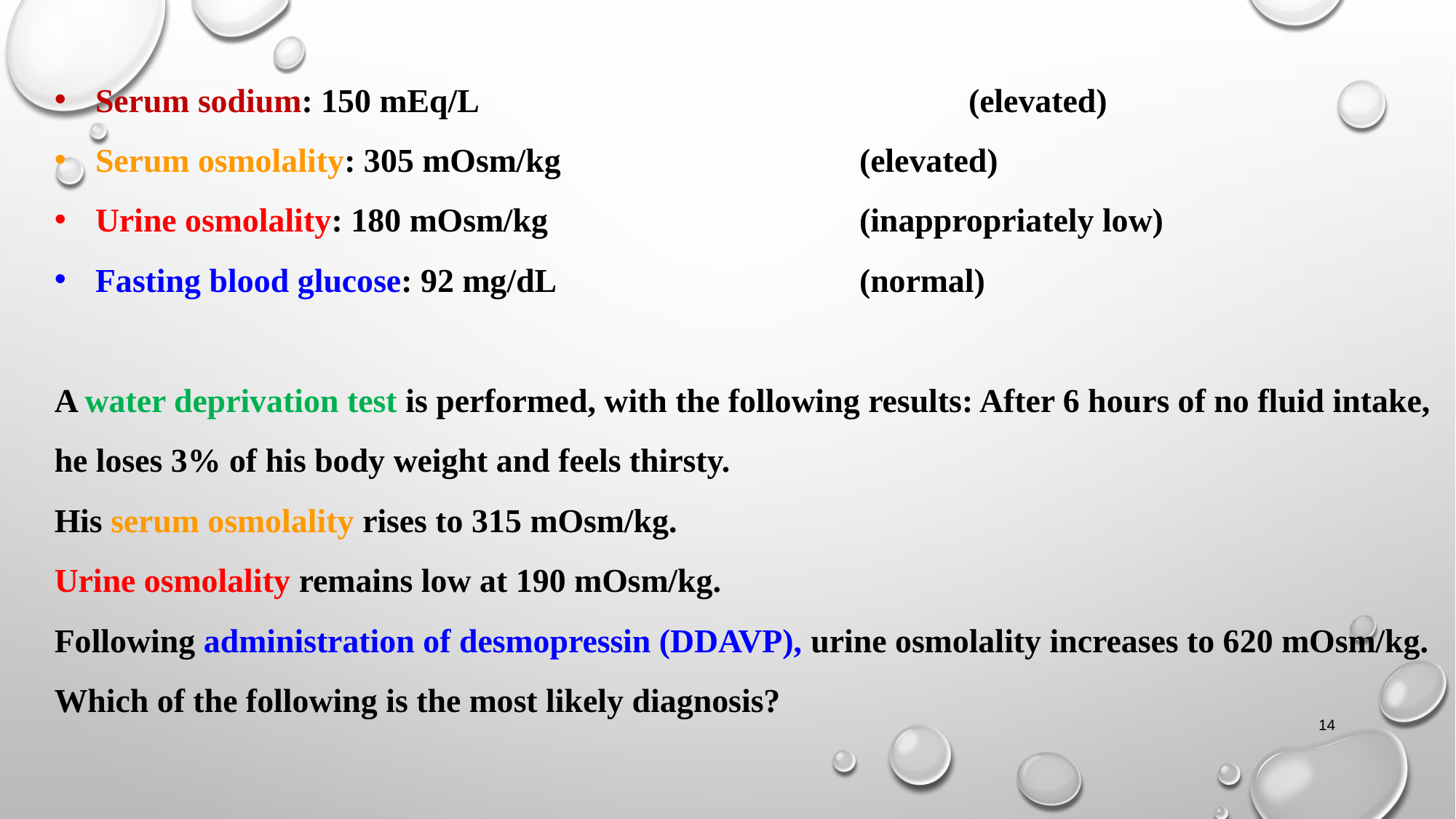

Serum sodium: 150 mEq/L 					(elevated)
Serum osmolality: 305 mOsm/kg 			(elevated)
Urine osmolality: 180 mOsm/kg 			(inappropriately low)
Fasting blood glucose: 92 mg/dL 			(normal)

A water deprivation test is performed, with the following results: After 6 hours of no fluid intake, he loses 3% of his body weight and feels thirsty.
His serum osmolality rises to 315 mOsm/kg.
Urine osmolality remains low at 190 mOsm/kg.
Following administration of desmopressin (DDAVP), urine osmolality increases to 620 mOsm/kg.
Which of the following is the most likely diagnosis?
14